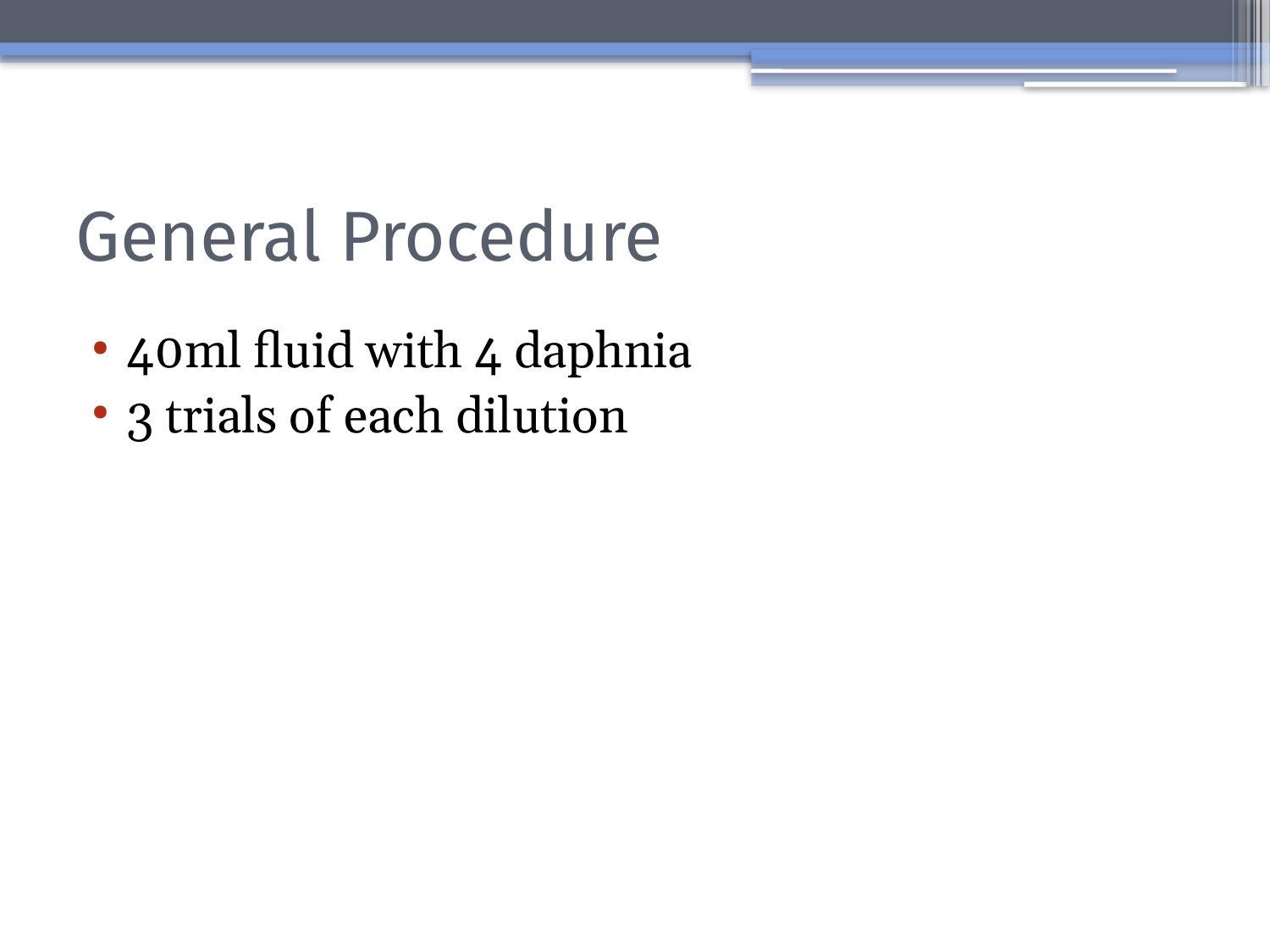

# General Procedure
40ml fluid with 4 daphnia
3 trials of each dilution